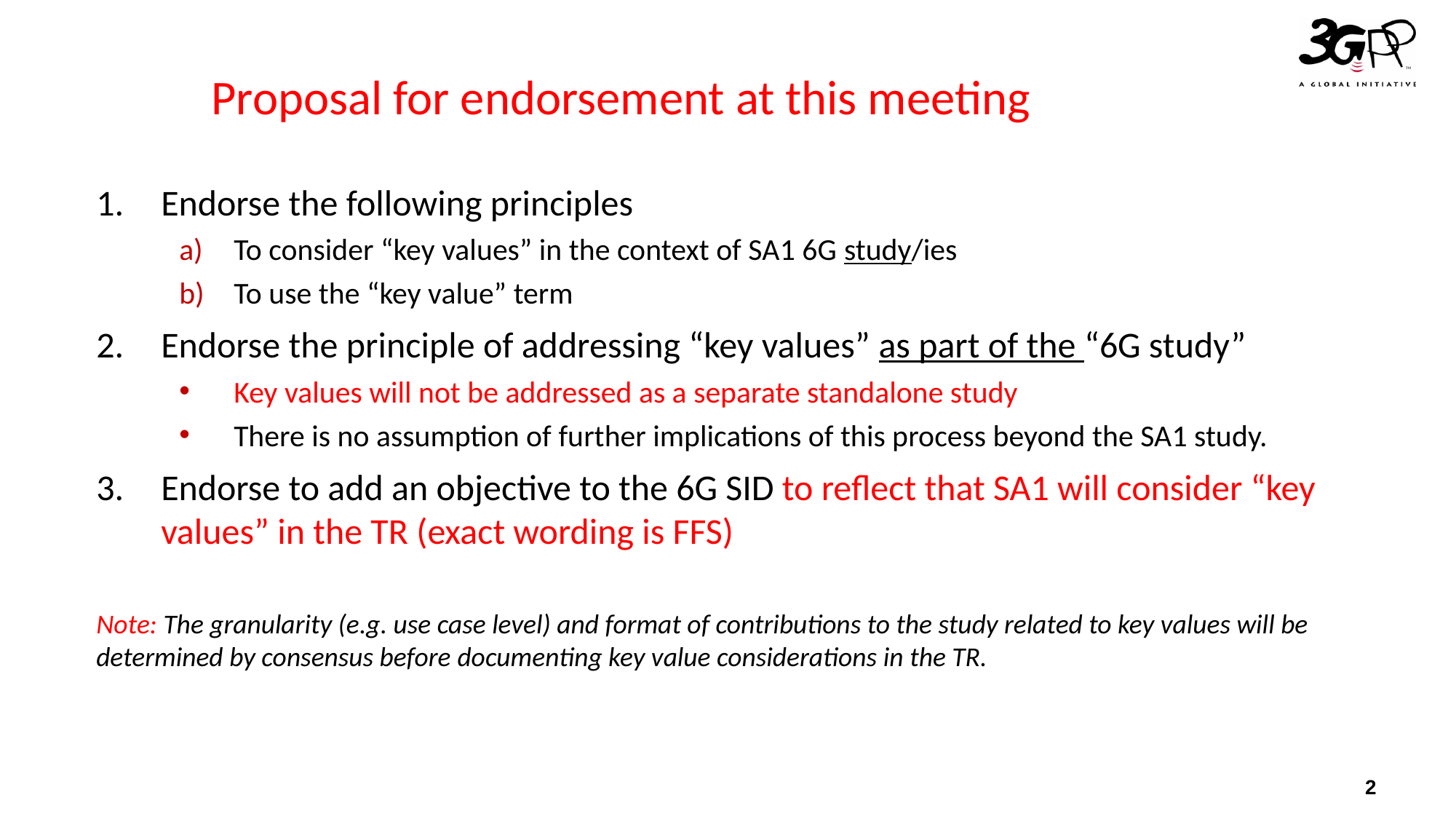

# Proposal for endorsement at this meeting
Endorse the following principles
To consider “key values” in the context of SA1 6G study/ies
To use the “key value” term
Endorse the principle of addressing “key values” as part of the “6G study”
Key values will not be addressed as a separate standalone study
There is no assumption of further implications of this process beyond the SA1 study.
Endorse to add an objective to the 6G SID to reflect that SA1 will consider “key values” in the TR (exact wording is FFS)

Note: The granularity (e.g. use case level) and format of contributions to the study related to key values will be determined by consensus before documenting key value considerations in the TR.